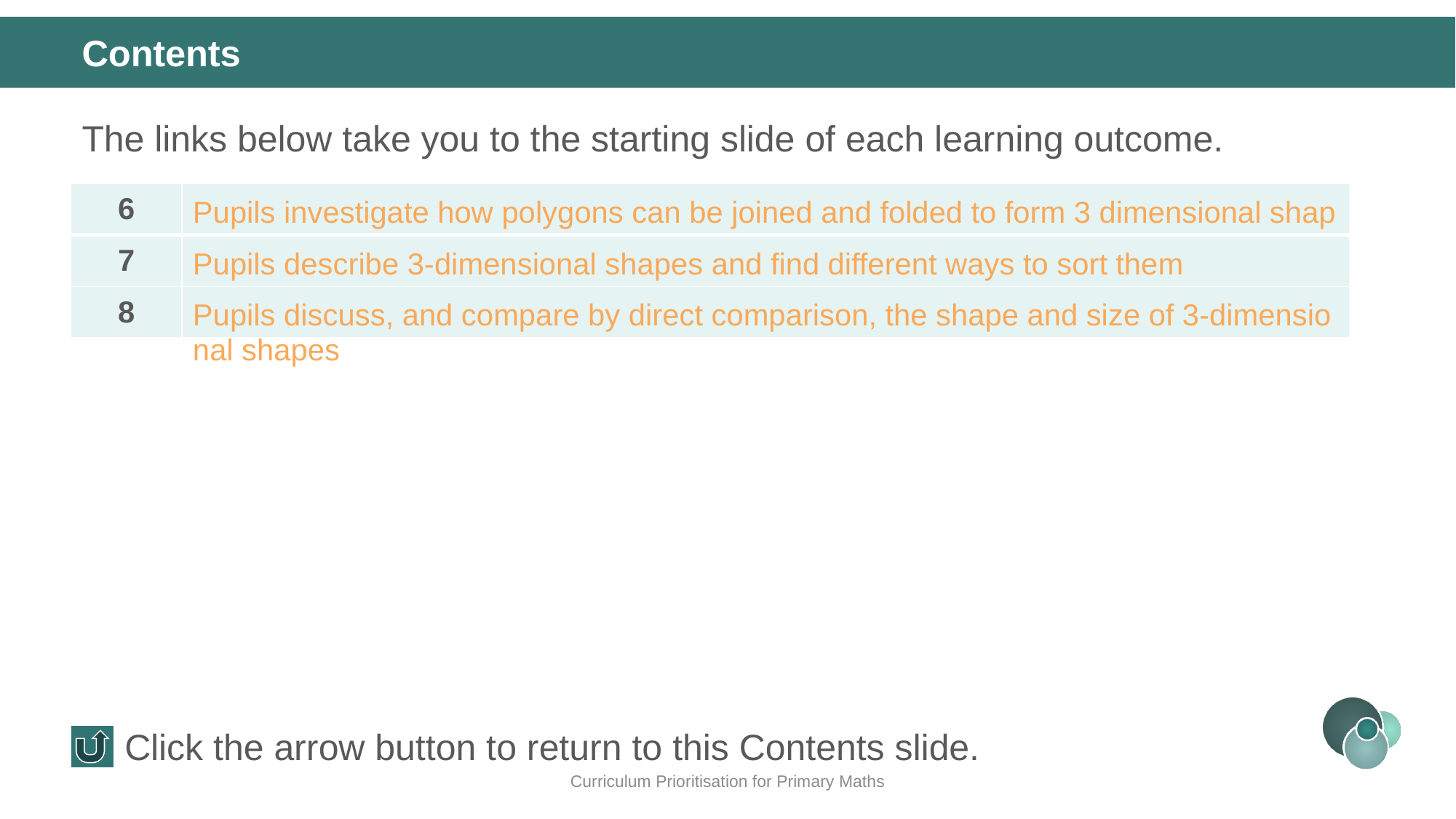

Contents
The links below take you to the starting slide of each learning outcome.
| 6 | Pupils investigate how polygons can be joined and folded to form 3 dimensional shapes |
| --- | --- |
| 7 | Pupils describe 3-dimensional shapes and find different ways to sort them |
| 8 | Pupils discuss, and compare by direct comparison, the shape and size of 3-dimensional shapes |
Click the arrow button to return to this Contents slide.

Curriculum Prioritisation for Primary Maths